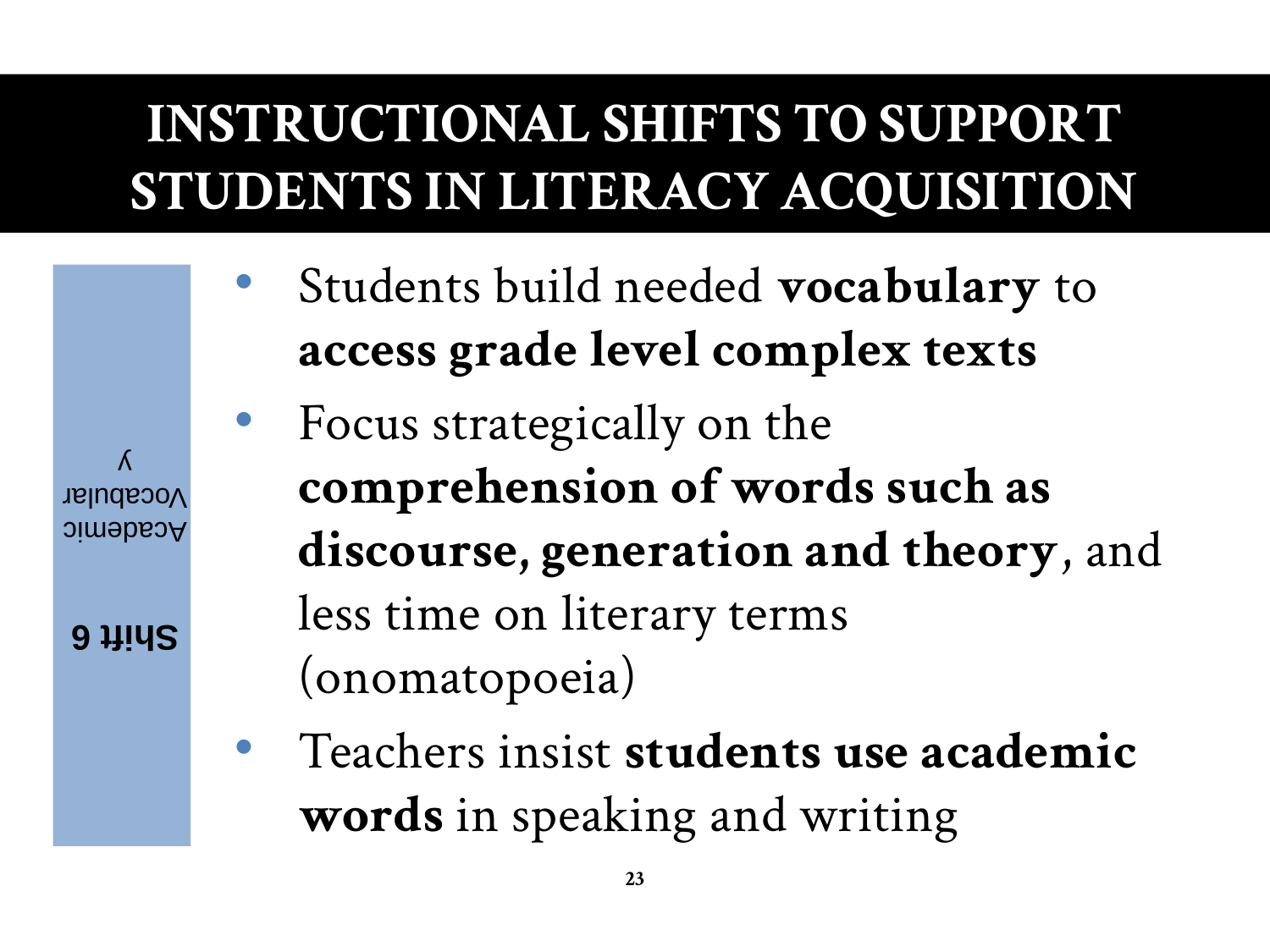

# Instructional Shifts to Support Students in Literacy Acquisition
Students build needed vocabulary to access grade level complex texts
Focus strategically on the comprehension of words such as discourse, generation and theory, and less time on literary terms (onomatopoeia)
Teachers insist students use academic words in speaking and writing

Shift 6

 Academic Vocabulary
23